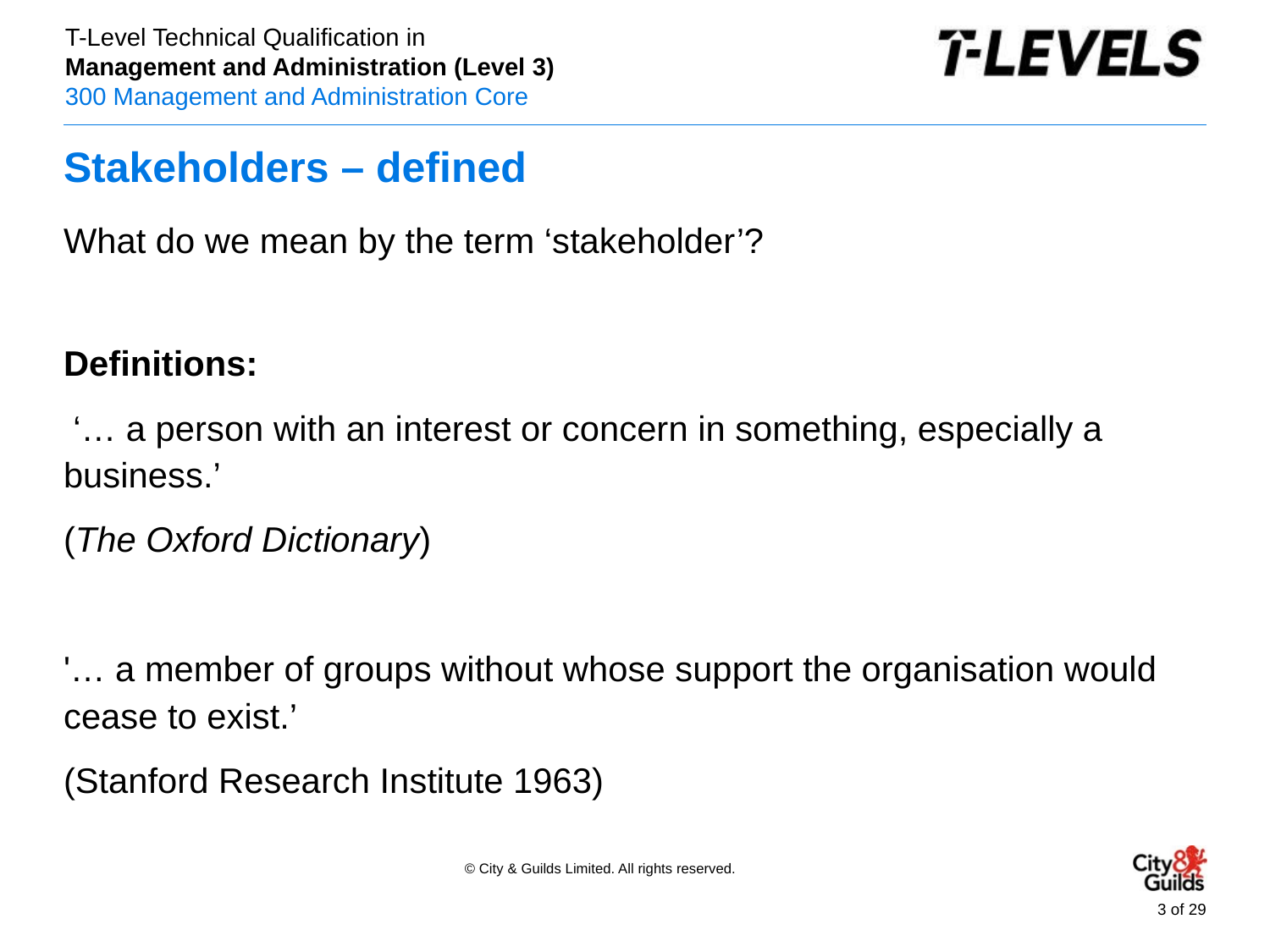

# Stakeholders – defined
What do we mean by the term ‘stakeholder’?

Definitions:
 ‘… a person with an interest or concern in something, especially a business.’
(The Oxford Dictionary)

'… a member of groups without whose support the organisation would cease to exist.’
(Stanford Research Institute 1963)